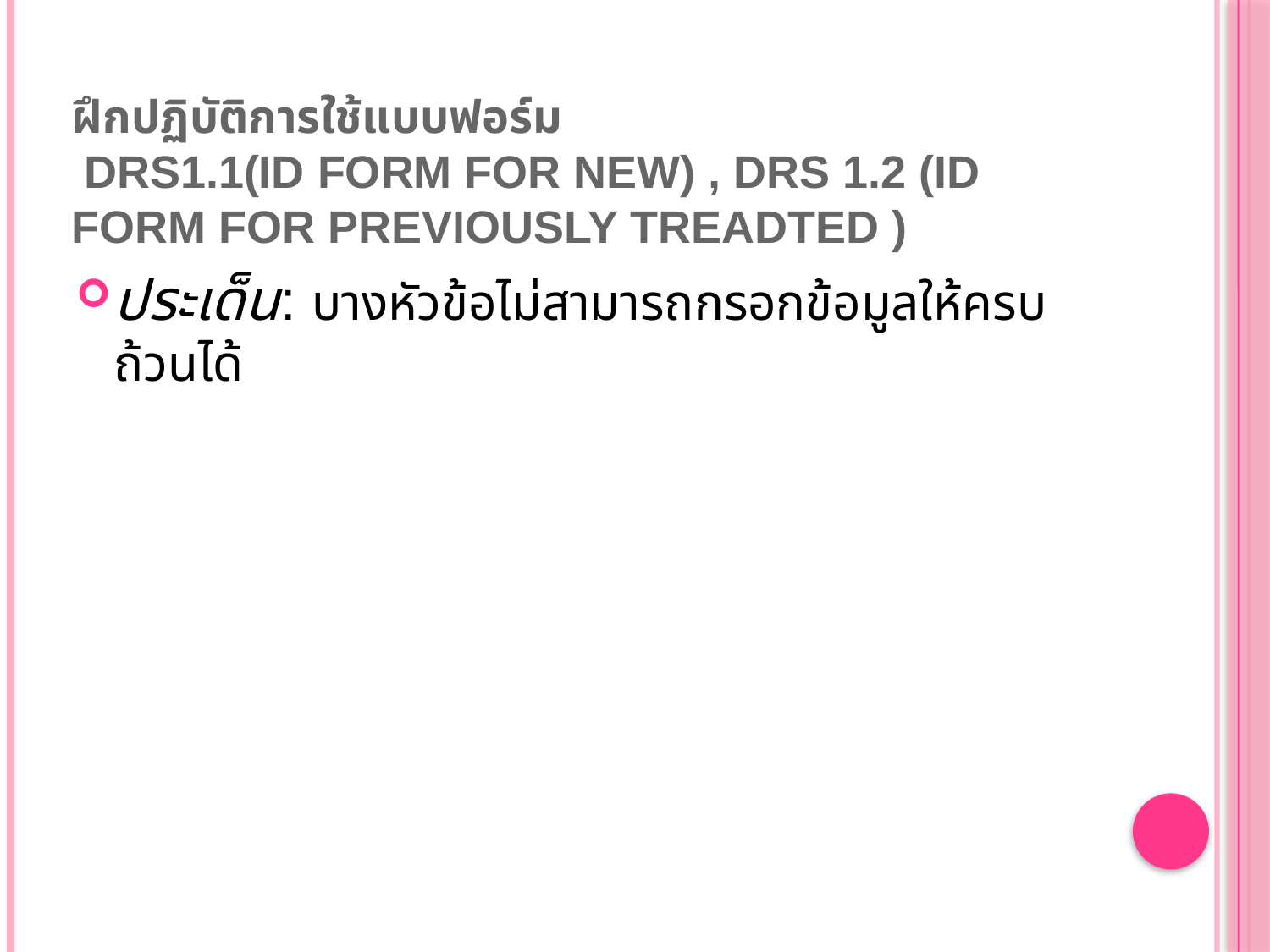

# ฝึกปฏิบัติการใช้แบบฟอร์ม DRS1.1(ID Form for new) , DRS 1.2 (ID Form for previously treadted )
ประเด็น: บางหัวข้อไม่สามารถกรอกข้อมูลให้ครบถ้วนได้